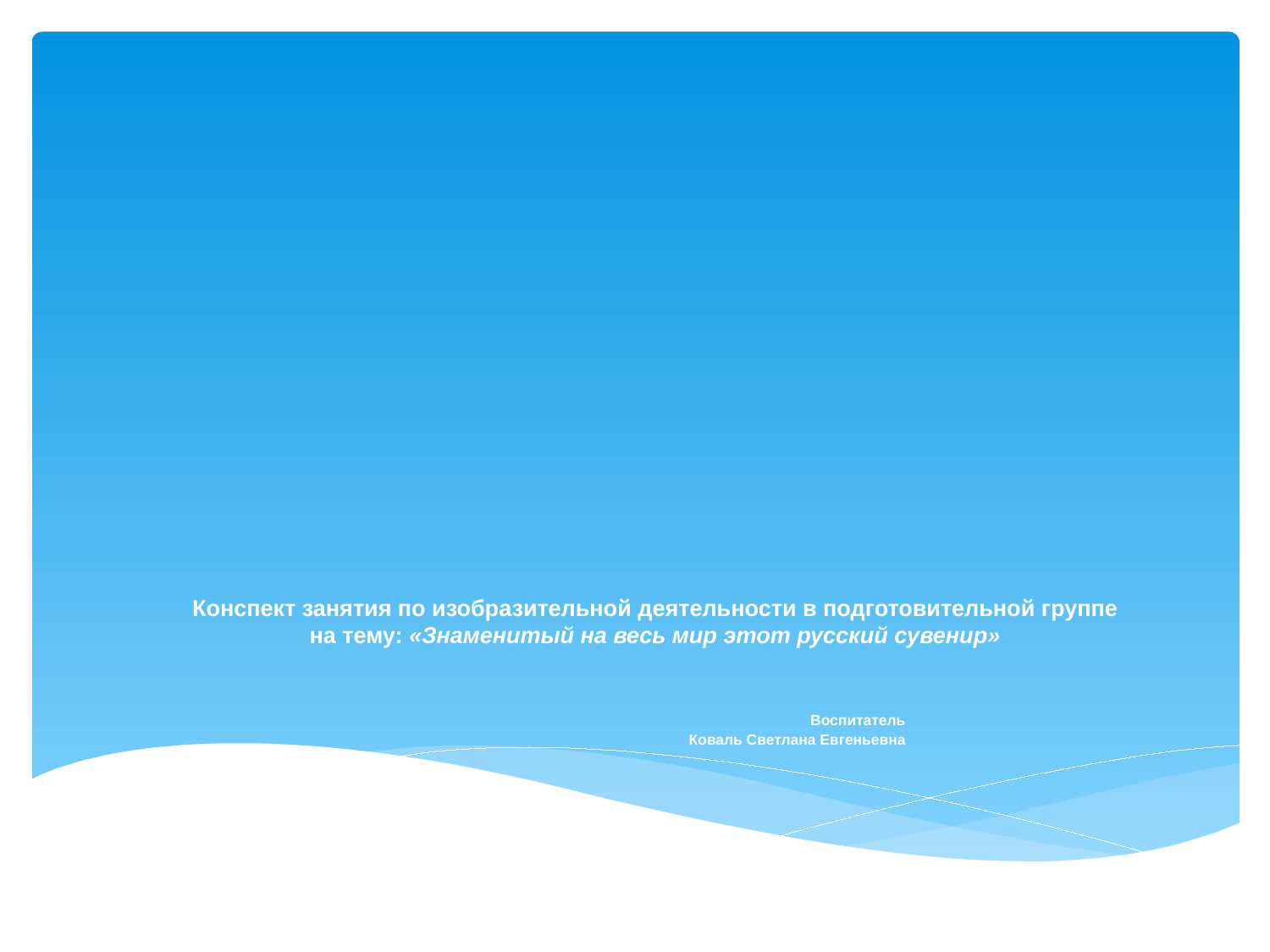

# Конспект занятия по изобразительной деятельности в подготовительной группе на тему: «Знаменитый на весь мир этот русский сувенир» Воспитатель Коваль Светлана Евгеньевна